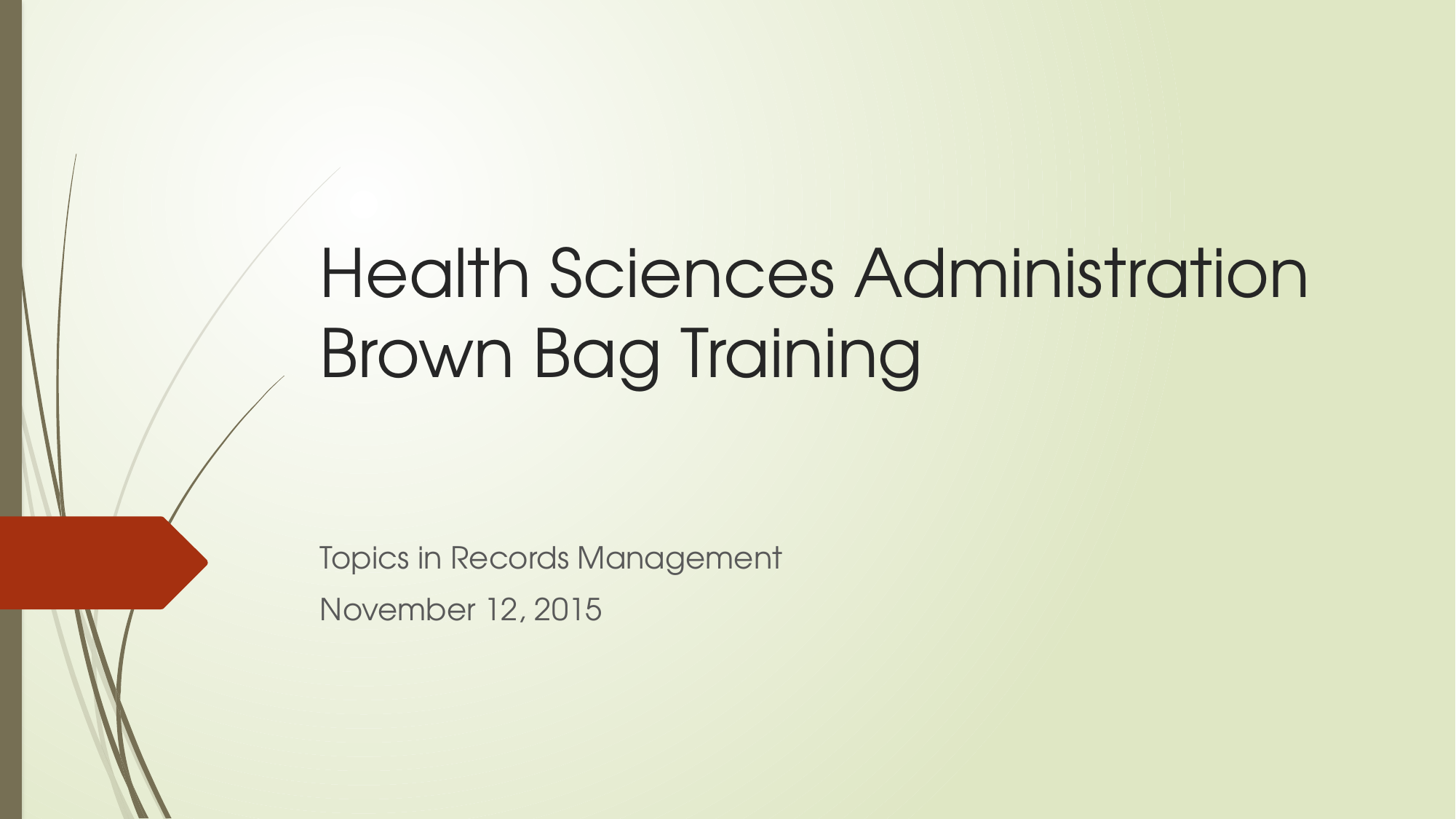

# Health Sciences Administration Brown Bag Training
Topics in Records Management
November 12, 2015